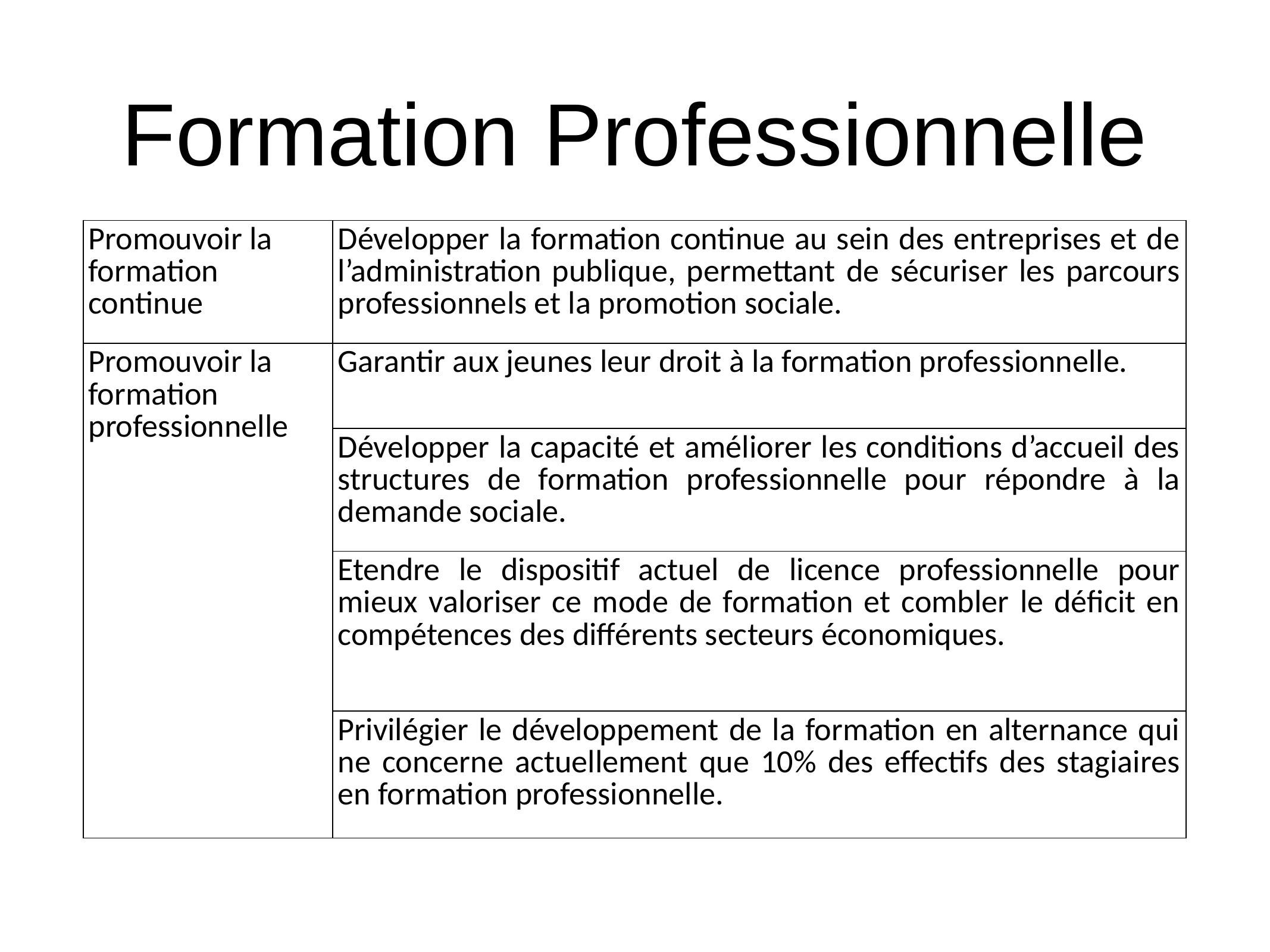

# Formation Professionnelle
| Promouvoir la formation continue | Développer la formation continue au sein des entreprises et de l’administration publique, permettant de sécuriser les parcours professionnels et la promotion sociale. |
| --- | --- |
| Promouvoir la formation professionnelle | Garantir aux jeunes leur droit à la formation professionnelle. |
|  | Développer la capacité et améliorer les conditions d’accueil des structures de formation professionnelle pour répondre à la demande sociale. |
|  | Etendre le dispositif actuel de licence professionnelle pour mieux valoriser ce mode de formation et combler le déficit en compétences des différents secteurs économiques. |
|  | Privilégier le développement de la formation en alternance qui ne concerne actuellement que 10% des effectifs des stagiaires en formation professionnelle. |
|  |  |
|  |  |